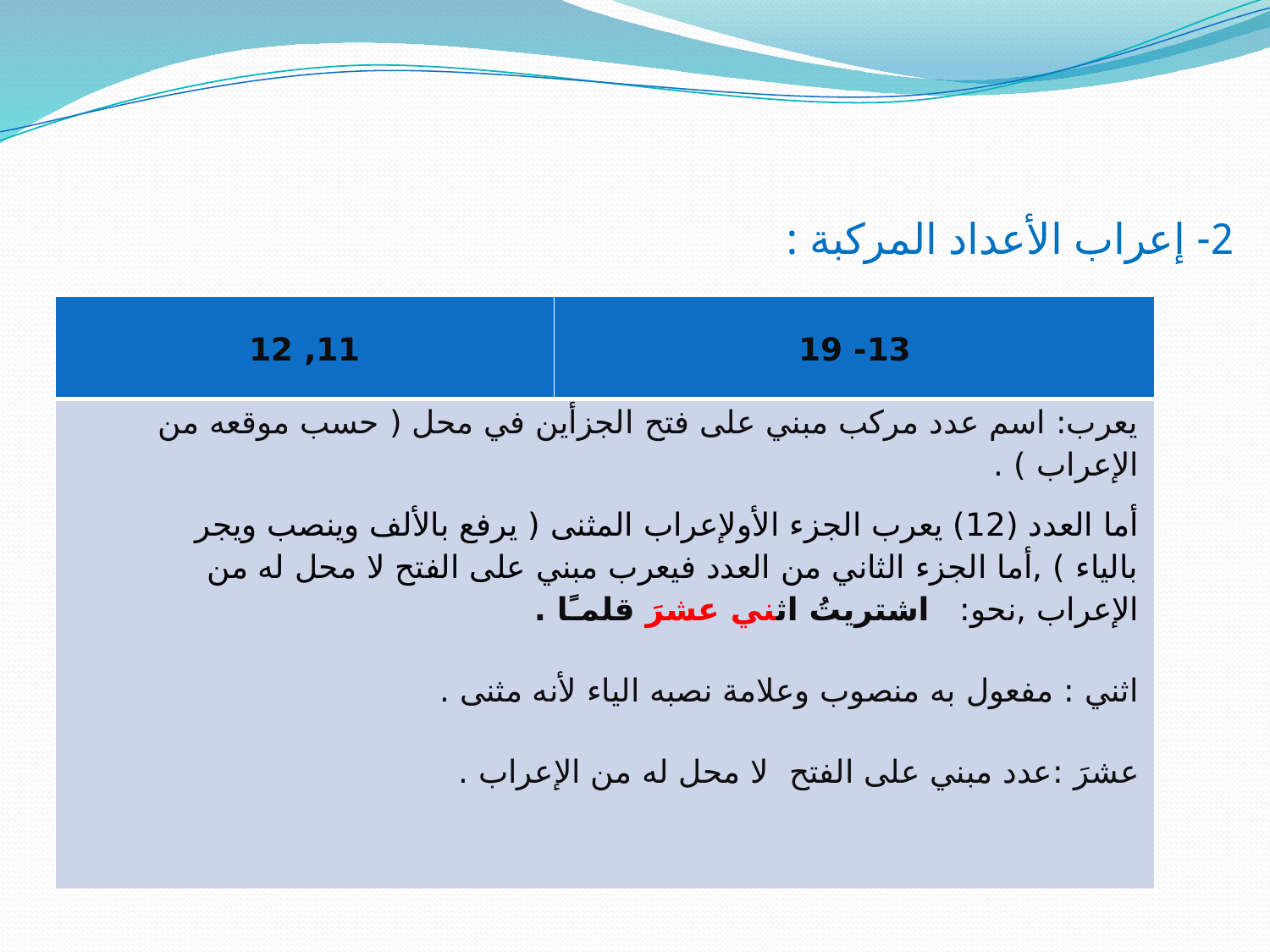

2- إعراب الأعداد المركبة :
| 11, 12 | 13- 19 |
| --- | --- |
| يعرب: اسم عدد مركب مبني على فتح الجزأين في محل ( حسب موقعه من الإعراب ) . أما العدد (12) يعرب الجزء الأولإعراب المثنى ( يرفع بالألف وينصب ويجر بالياء ) ,أما الجزء الثاني من العدد فيعرب مبني على الفتح لا محل له من الإعراب ,نحو: اشتريتُ اثني عشرَ قلمـًا . اثني : مفعول به منصوب وعلامة نصبه الياء لأنه مثنى . عشرَ :عدد مبني على الفتح لا محل له من الإعراب . |  |